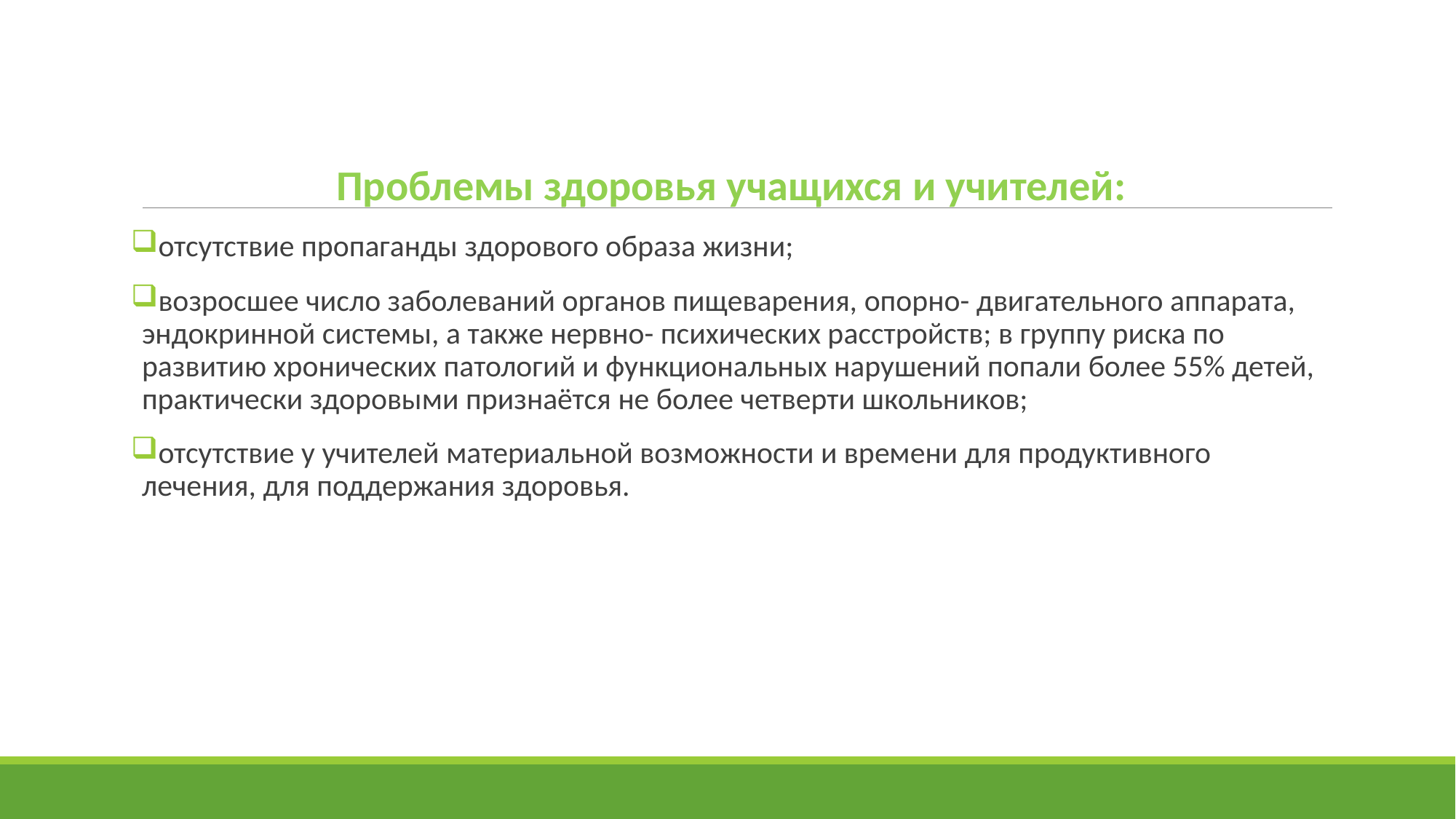

#
Проблемы здоровья учащихся и учителей:
отсутствие пропаганды здорового образа жизни;
возросшее число заболеваний органов пищеварения, опорно- двигательного аппарата, эндокринной системы, а также нервно- психических расстройств; в группу риска по развитию хронических патологий и функциональных нарушений попали более 55% детей, практически здоровыми признаётся не более четверти школьников;
отсутствие у учителей материальной возможности и времени для продуктивного лечения, для поддержания здоровья.